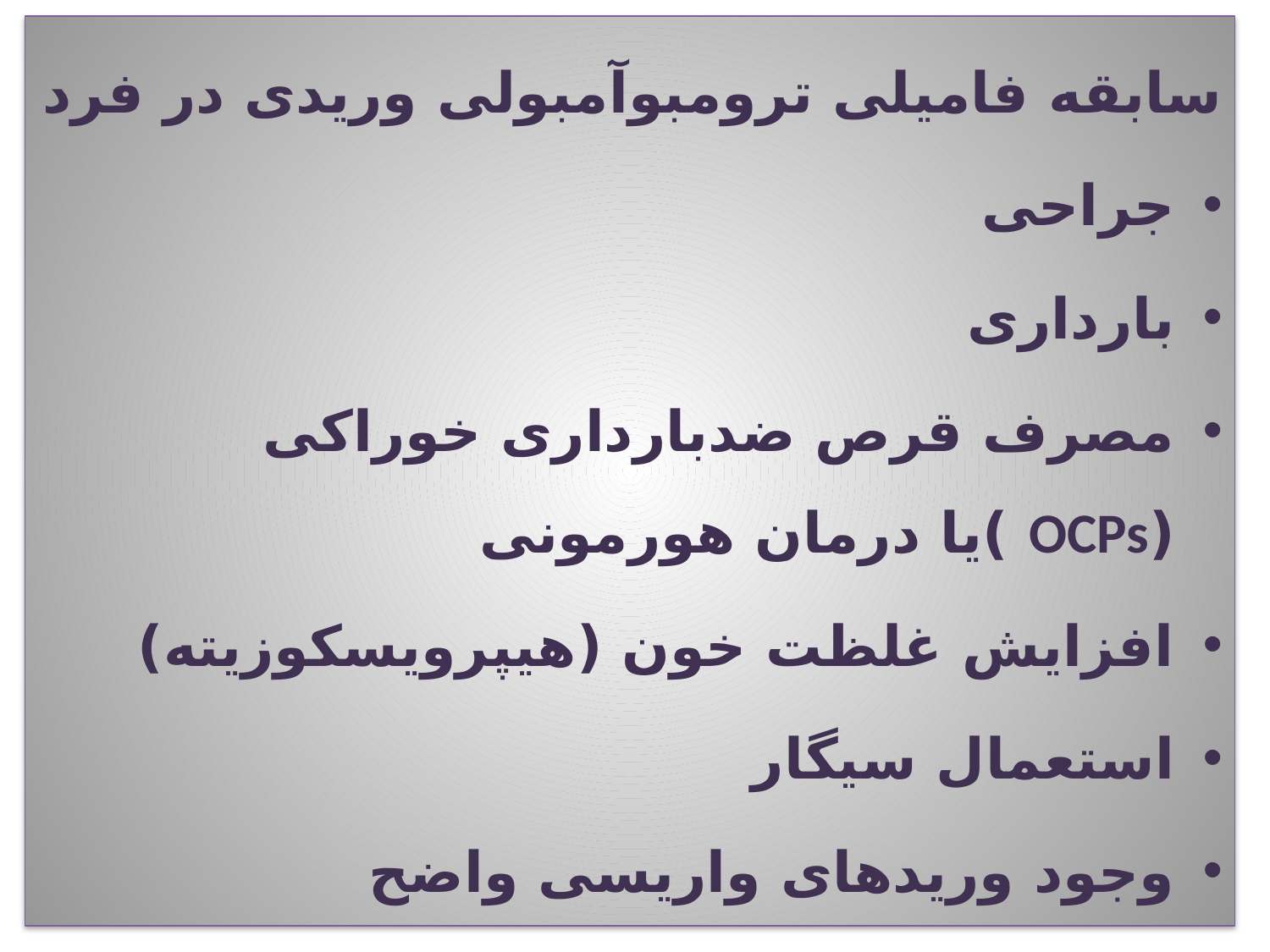

سابقه فامیلی ترومبوآمبولی وریدی در فرد
جراحی
بارداری
مصرف قرص ضدبارداری خوراکی (OCPs )یا درمان هورمونی
افزایش غلظت خون (هیپرویسکوزیته)
استعمال سیگار
وجود وریدهای واریسی واضح